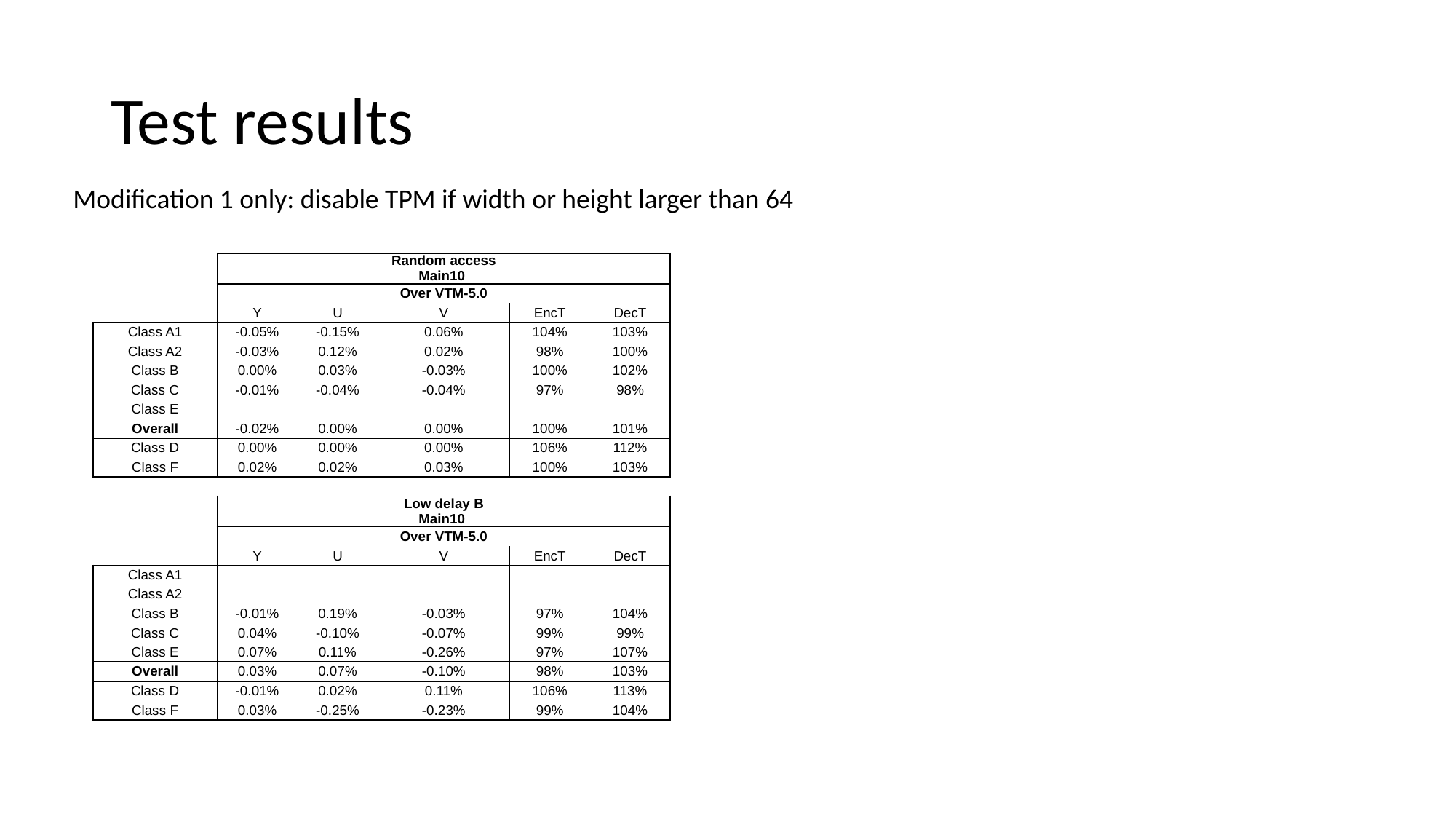

# Test results
Modification 1 only: disable TPM if width or height larger than 64
|  |  |  | Random access Main10 |  |  |
| --- | --- | --- | --- | --- | --- |
|  |  |  | Over VTM-5.0 |  |  |
|  | Y | U | V | EncT | DecT |
| Class A1 | -0.05% | -0.15% | 0.06% | 104% | 103% |
| Class A2 | -0.03% | 0.12% | 0.02% | 98% | 100% |
| Class B | 0.00% | 0.03% | -0.03% | 100% | 102% |
| Class C | -0.01% | -0.04% | -0.04% | 97% | 98% |
| Class E |  |  |  |  |  |
| Overall | -0.02% | 0.00% | 0.00% | 100% | 101% |
| Class D | 0.00% | 0.00% | 0.00% | 106% | 112% |
| Class F | 0.02% | 0.02% | 0.03% | 100% | 103% |
|  |  |  |  |  |  |
|  |  |  | Low delay B Main10 |  |  |
|  |  |  | Over VTM-5.0 |  |  |
|  | Y | U | V | EncT | DecT |
| Class A1 |  |  |  |  |  |
| Class A2 |  |  |  |  |  |
| Class B | -0.01% | 0.19% | -0.03% | 97% | 104% |
| Class C | 0.04% | -0.10% | -0.07% | 99% | 99% |
| Class E | 0.07% | 0.11% | -0.26% | 97% | 107% |
| Overall | 0.03% | 0.07% | -0.10% | 98% | 103% |
| Class D | -0.01% | 0.02% | 0.11% | 106% | 113% |
| Class F | 0.03% | -0.25% | -0.23% | 99% | 104% |